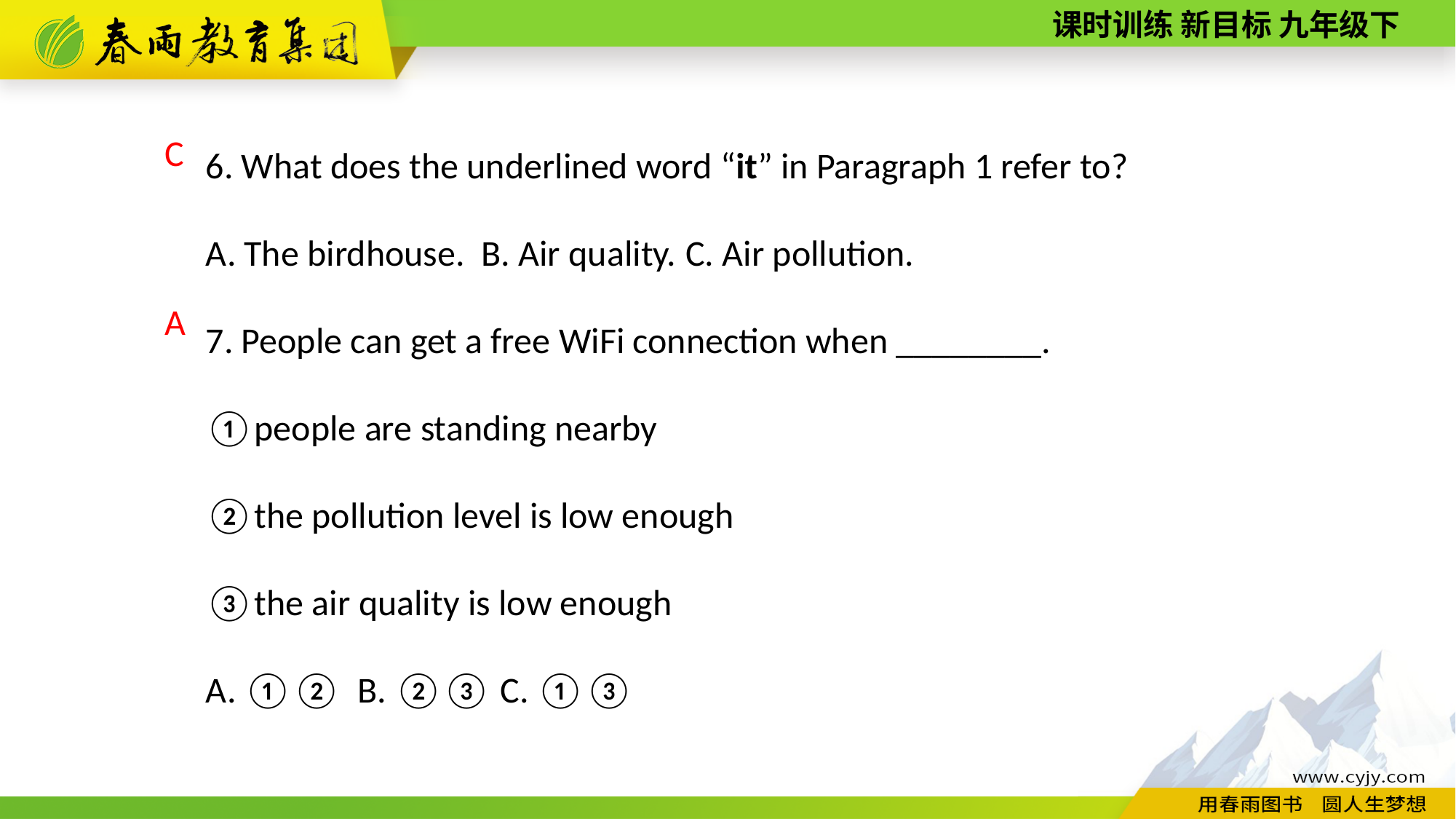

6. What does the underlined word “it” in Paragraph 1 refer to?
A. The birdhouse.  B. Air quality.  C. Air pollution.
7. People can get a free Wi­Fi connection when ________.
①people are standing nearby
②the pollution level is low enough
③the air quality is low enough
A. ①②  B. ②③  C. ①③
C
A